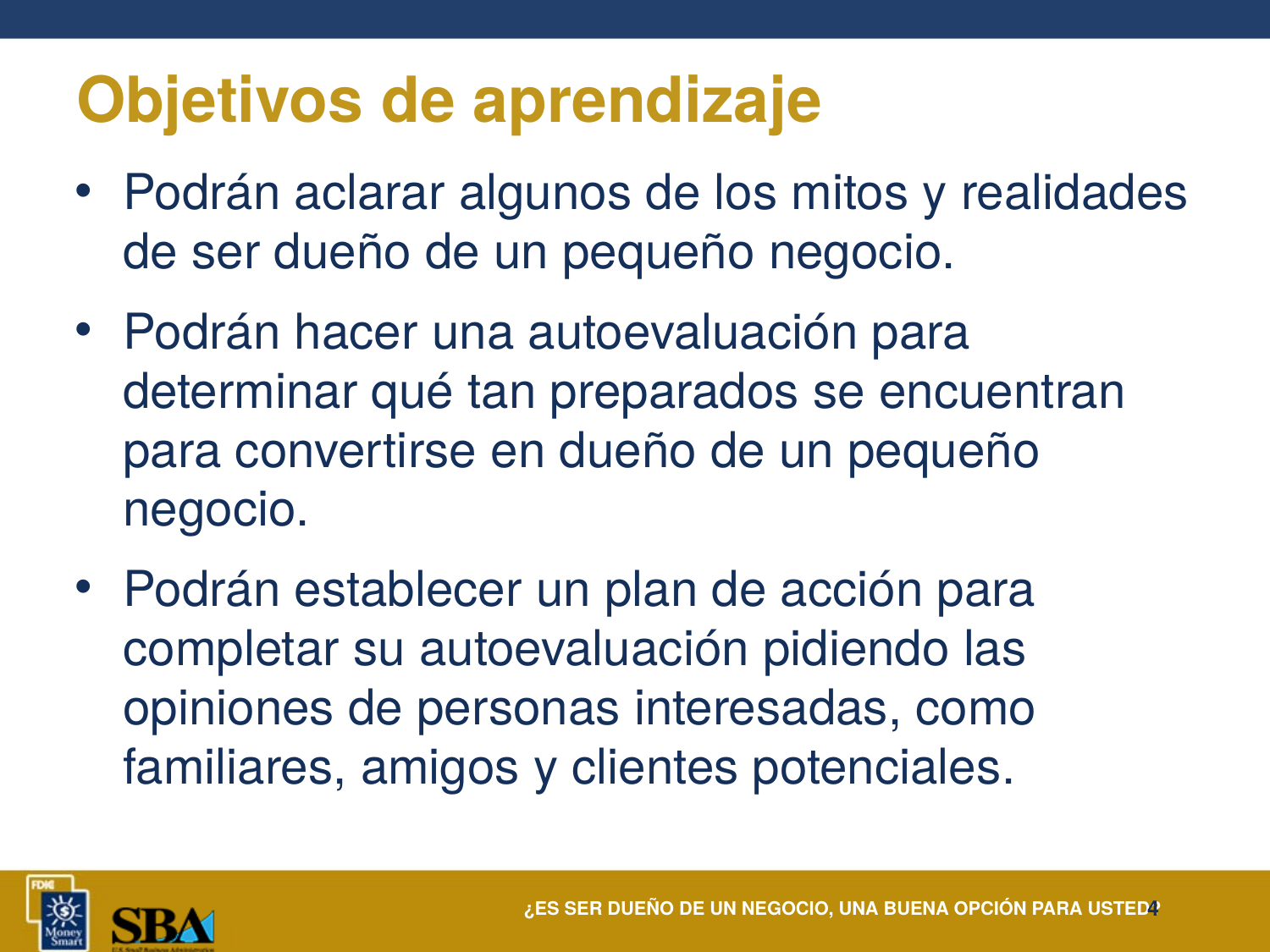

# Objetivos de aprendizaje
Podrán aclarar algunos de los mitos y realidades de ser dueño de un pequeño negocio.
Podrán hacer una autoevaluación para determinar qué tan preparados se encuentran para convertirse en dueño de un pequeño negocio.
Podrán establecer un plan de acción para completar su autoevaluación pidiendo las opiniones de personas interesadas, como familiares, amigos y clientes potenciales.